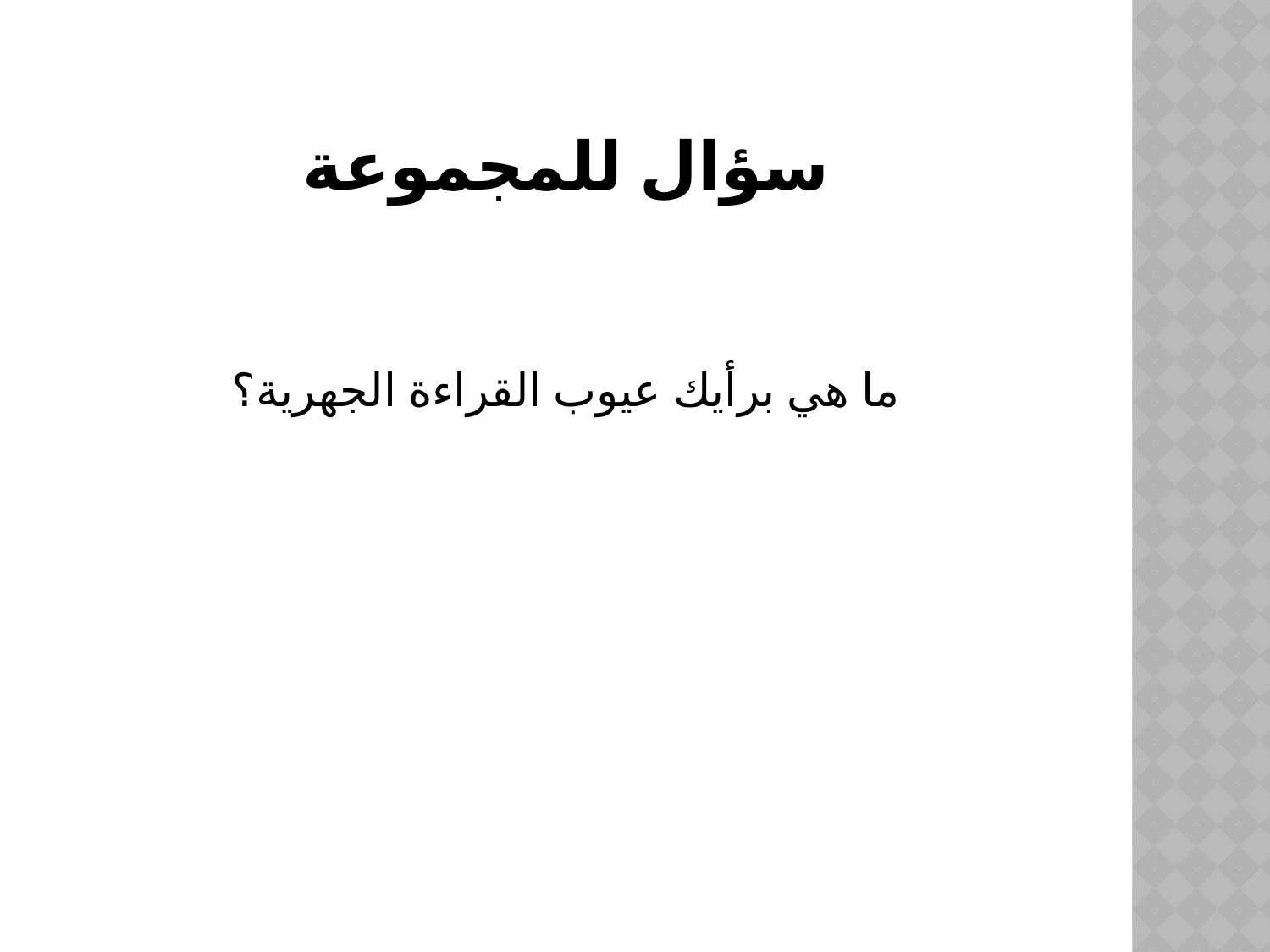

# سؤال للمجموعة

ما هي برأيك عيوب القراءة الجهرية؟